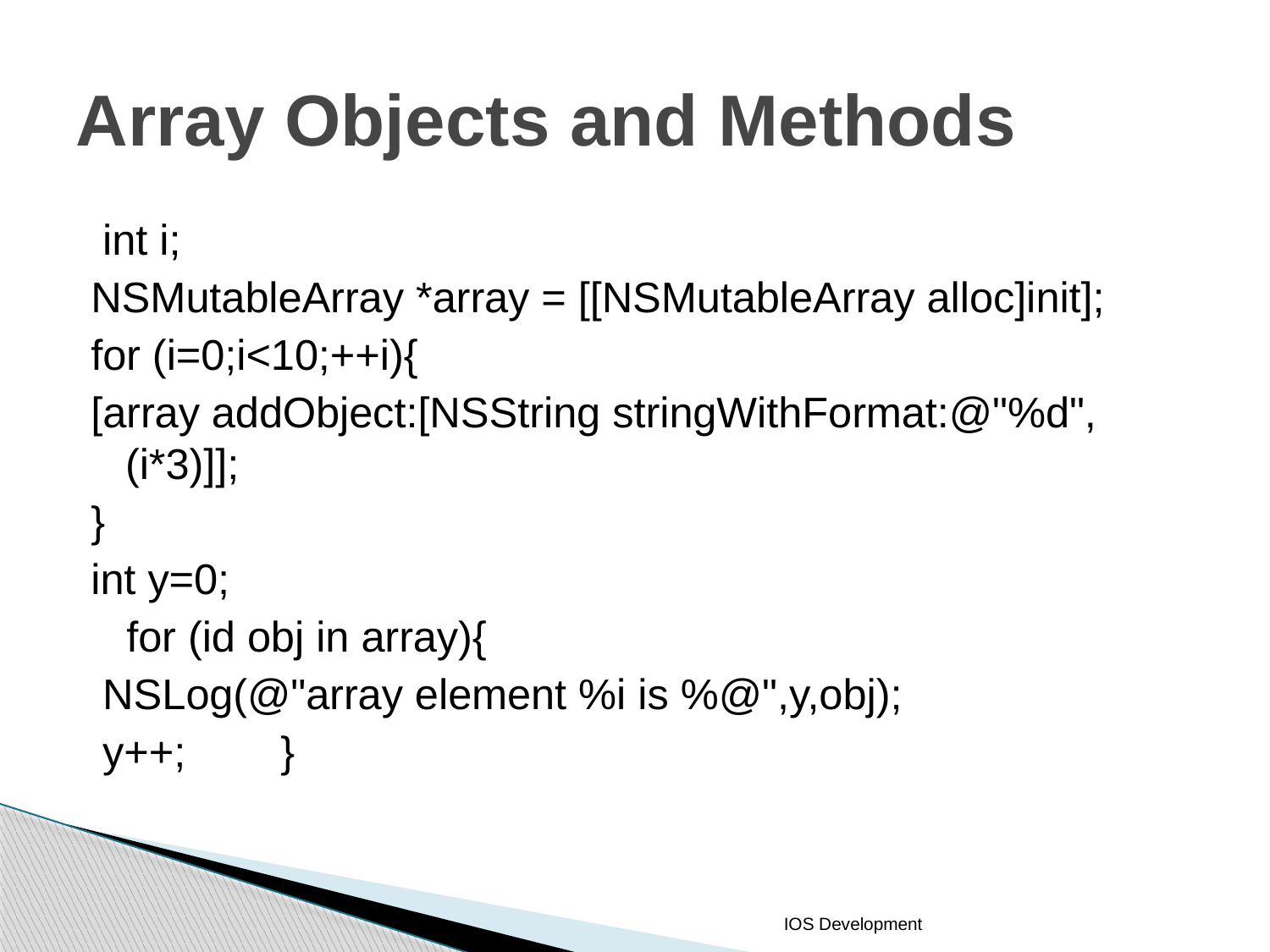

# Array Objects and Methods
 int i;
NSMutableArray *array = [[NSMutableArray alloc]init];
for (i=0;i<10;++i){
[array addObject:[NSString stringWithFormat:@"%d", (i*3)]];
}
int y=0;
   for (id obj in array){
 NSLog(@"array element %i is %@",y,obj);
 y++;        }
IOS Development